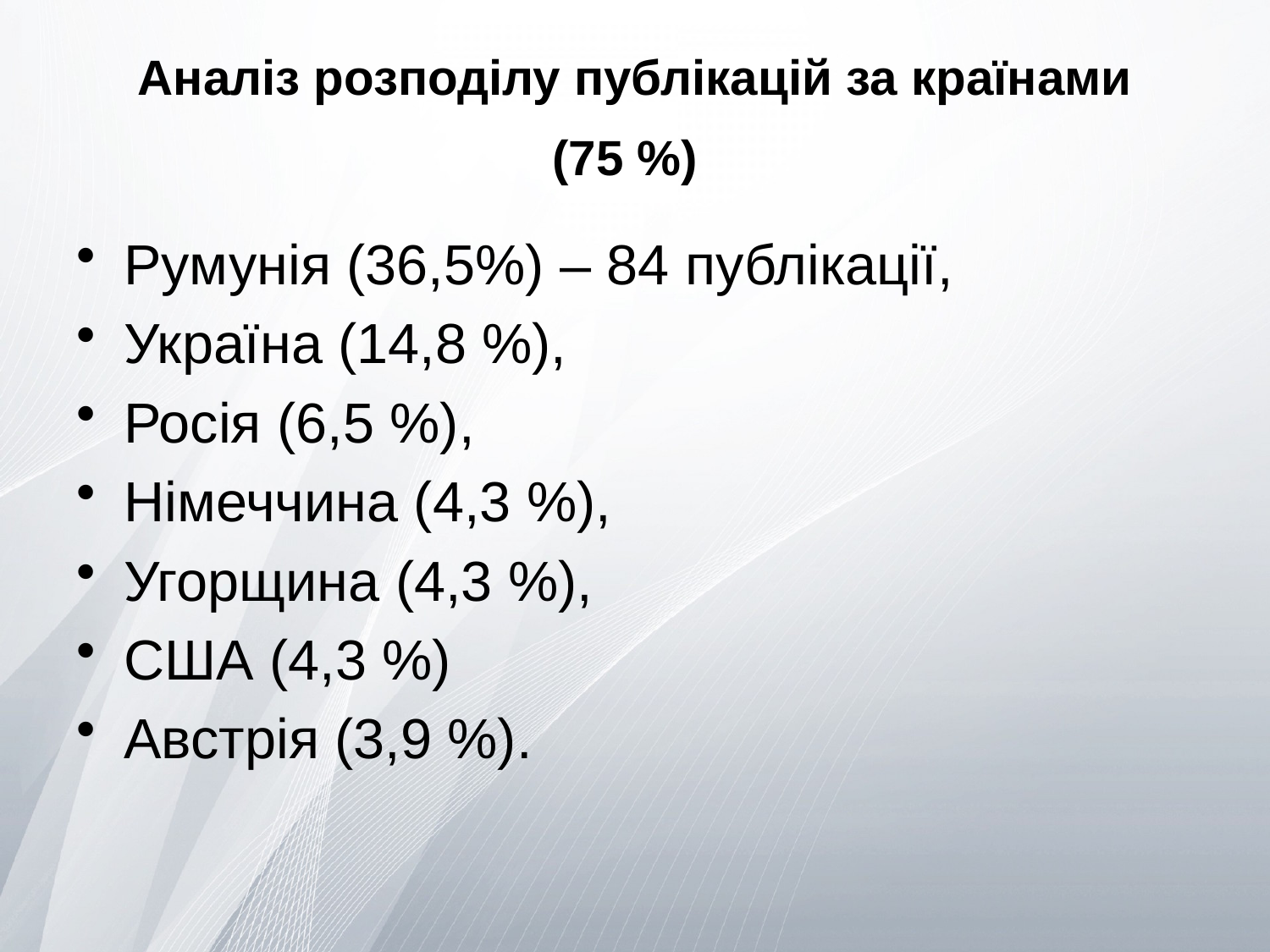

# Аналіз розподілу публікацій за країнами (75 %)
Румунія (36,5%) – 84 публікації,
Україна (14,8 %),
Росія (6,5 %),
Німеччина (4,3 %),
Угорщина (4,3 %),
США (4,3 %)
Австрія (3,9 %).